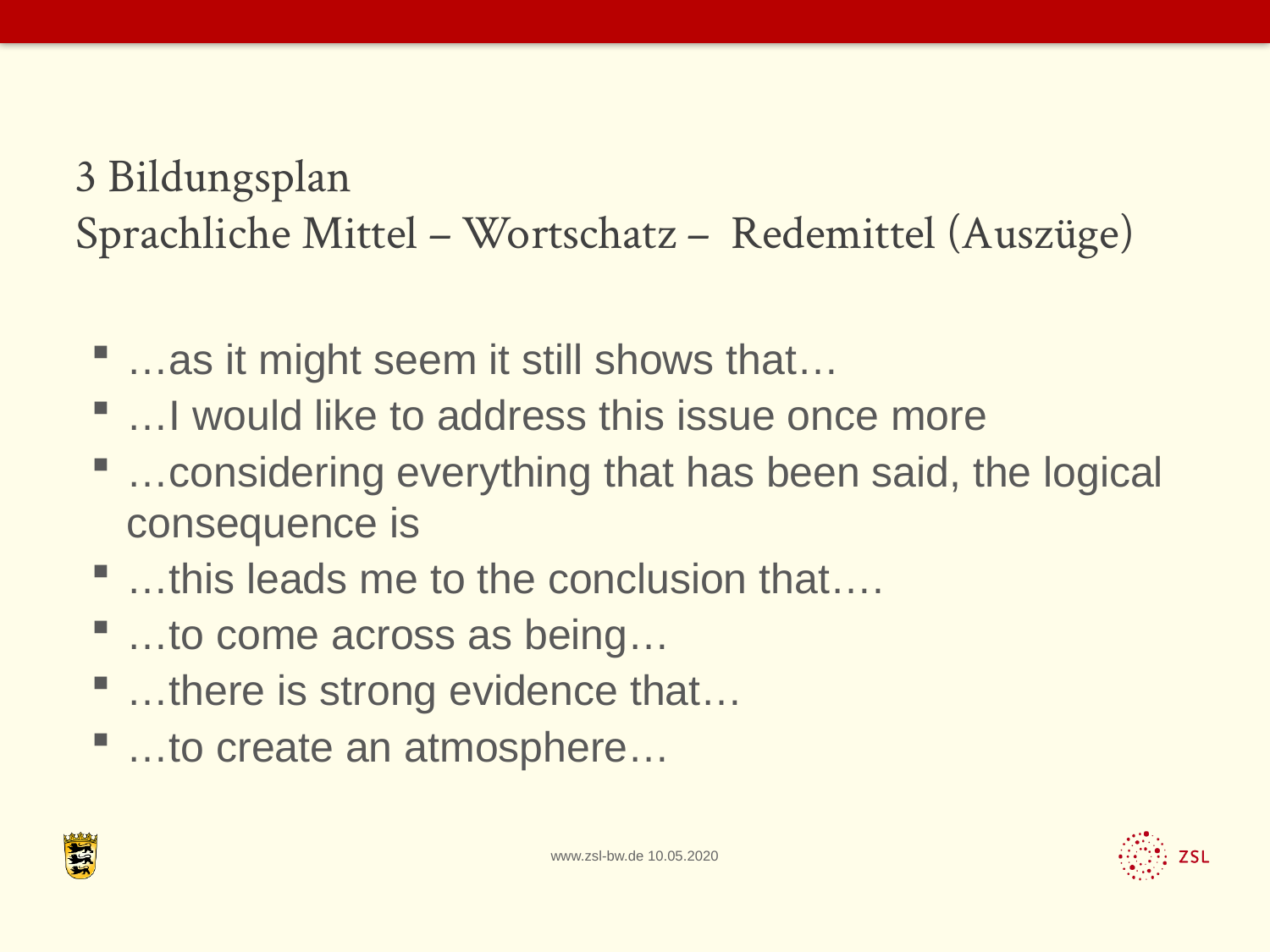

# 3 Bildungsplan Sprachliche Mittel – Wortschatz –  Redemittel (Auszüge)
…as it might seem it still shows that…
…I would like to address this issue once more
…considering everything that has been said, the logical consequence is
…this leads me to the conclusion that….
…to come across as being…
…there is strong evidence that…
…to create an atmosphere…